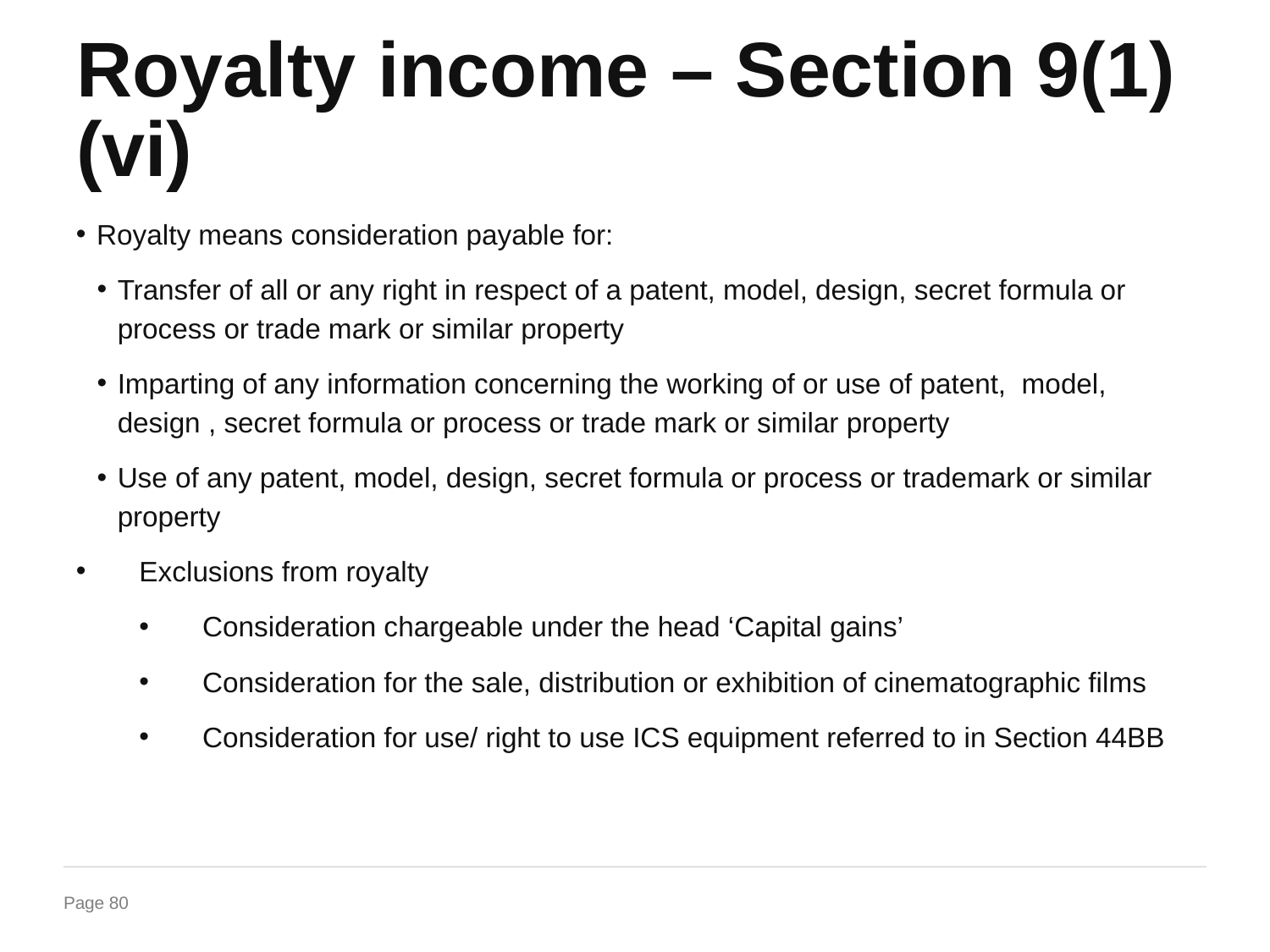

# Royalty income – Section 9(1)(vi)
Royalty means consideration payable for:
Transfer of all or any right in respect of a patent, model, design, secret formula or process or trade mark or similar property
Imparting of any information concerning the working of or use of patent,  model, design , secret formula or process or trade mark or similar property
Use of any patent, model, design, secret formula or process or trademark or similar property
Exclusions from royalty
Consideration chargeable under the head ‘Capital gains’
Consideration for the sale, distribution or exhibition of cinematographic films
Consideration for use/ right to use ICS equipment referred to in Section 44BB